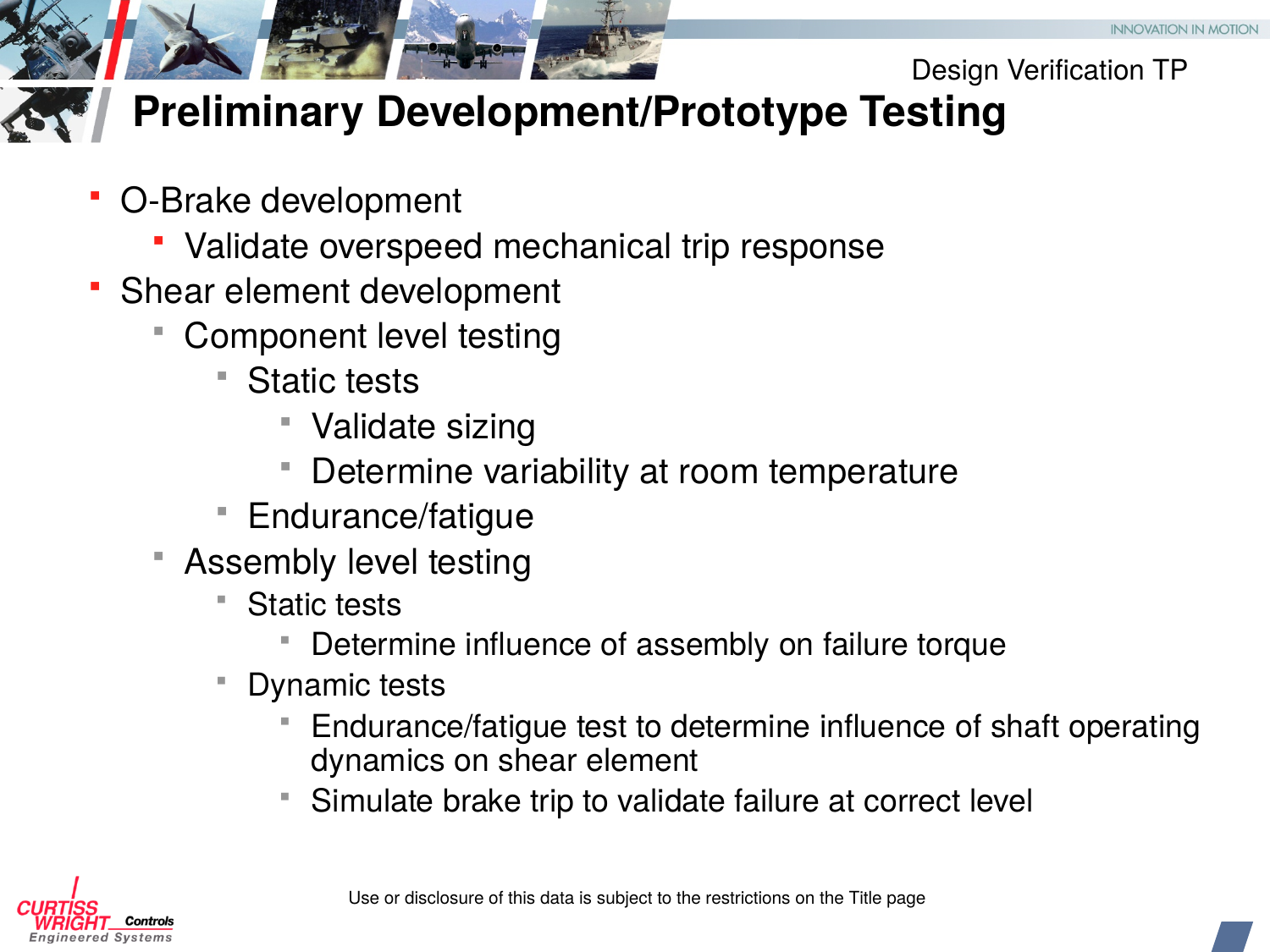

Design Verification TP
Preliminary Development/Prototype Testing
O-Brake development
Validate overspeed mechanical trip response
Shear element development
Component level testing
Static tests
Validate sizing
Determine variability at room temperature
Endurance/fatigue
Assembly level testing
Static tests
Determine influence of assembly on failure torque
Dynamic tests
Endurance/fatigue test to determine influence of shaft operating dynamics on shear element
Simulate brake trip to validate failure at correct level
15